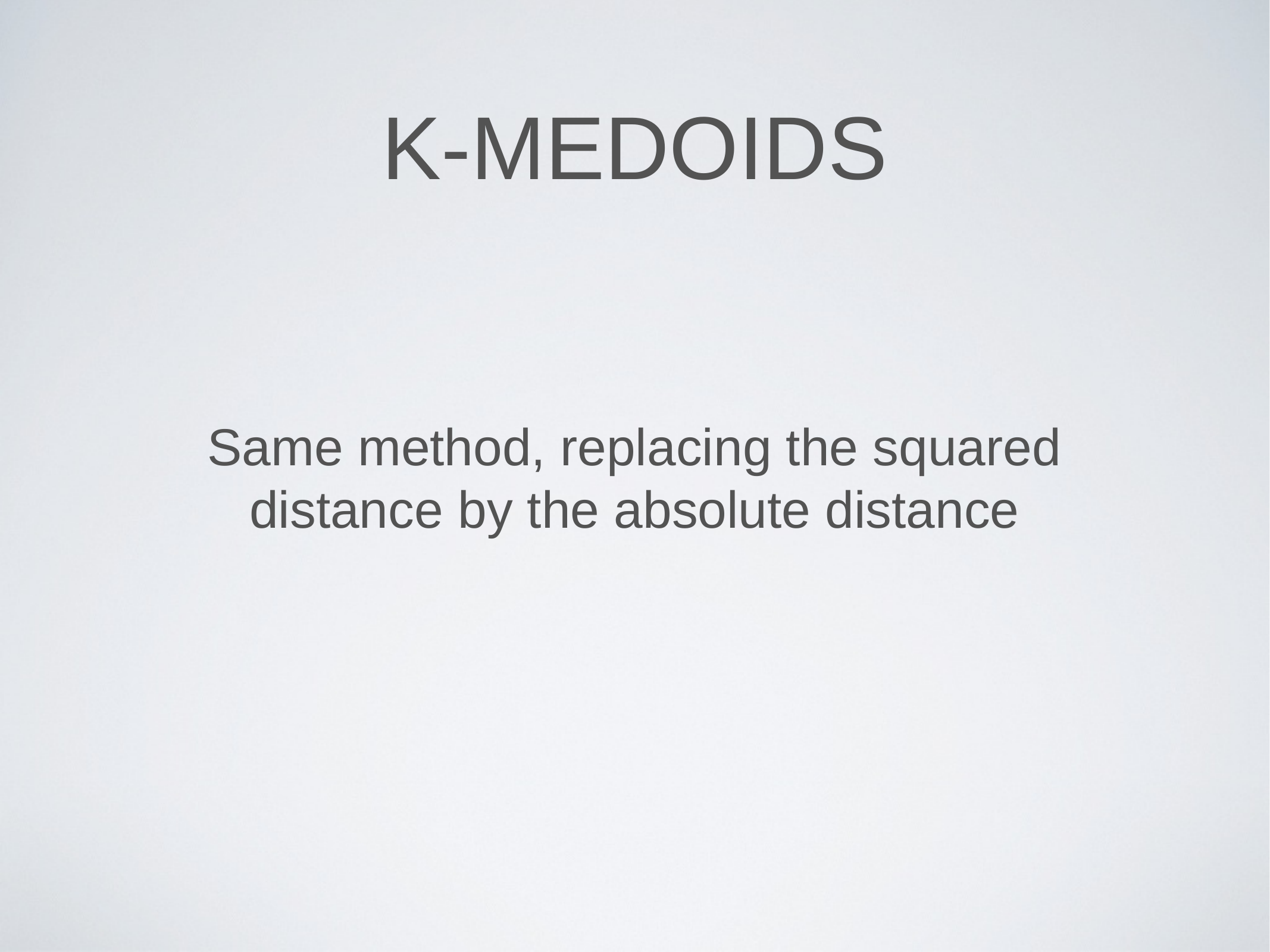

13
# K-MEDOIDS
Same method, replacing the squared distance by the absolute distance